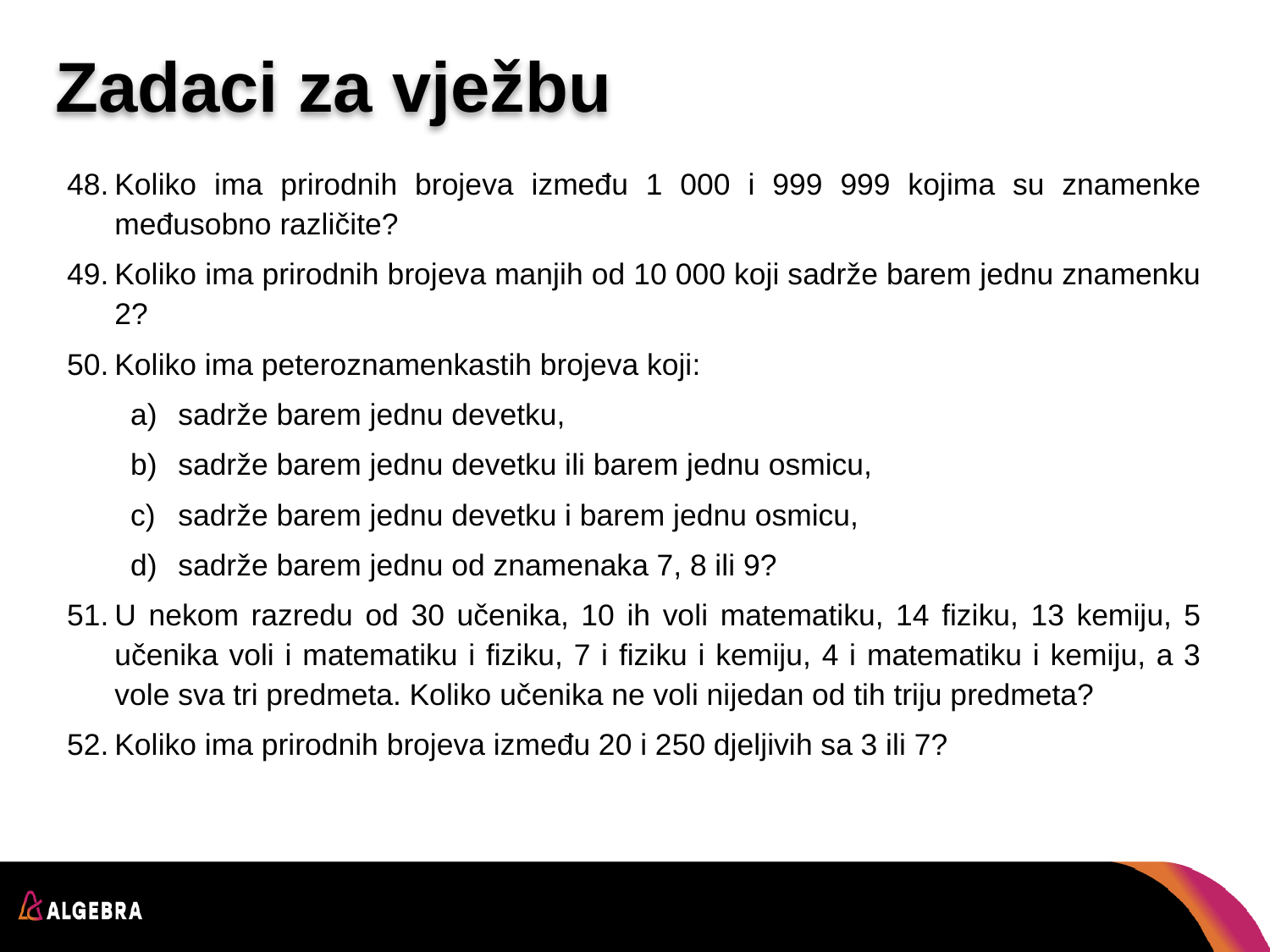

# Zadaci za vježbu
Koliko ima prirodnih brojeva između 1 000 i 999 999 kojima su znamenke međusobno različite?
Koliko ima prirodnih brojeva manjih od 10 000 koji sadrže barem jednu znamenku 2?
Koliko ima peteroznamenkastih brojeva koji:
sadrže barem jednu devetku,
sadrže barem jednu devetku ili barem jednu osmicu,
sadrže barem jednu devetku i barem jednu osmicu,
sadrže barem jednu od znamenaka 7, 8 ili 9?
U nekom razredu od 30 učenika, 10 ih voli matematiku, 14 fiziku, 13 kemiju, 5 učenika voli i matematiku i fiziku, 7 i fiziku i kemiju, 4 i matematiku i kemiju, a 3 vole sva tri predmeta. Koliko učenika ne voli nijedan od tih triju predmeta?
Koliko ima prirodnih brojeva između 20 i 250 djeljivih sa 3 ili 7?